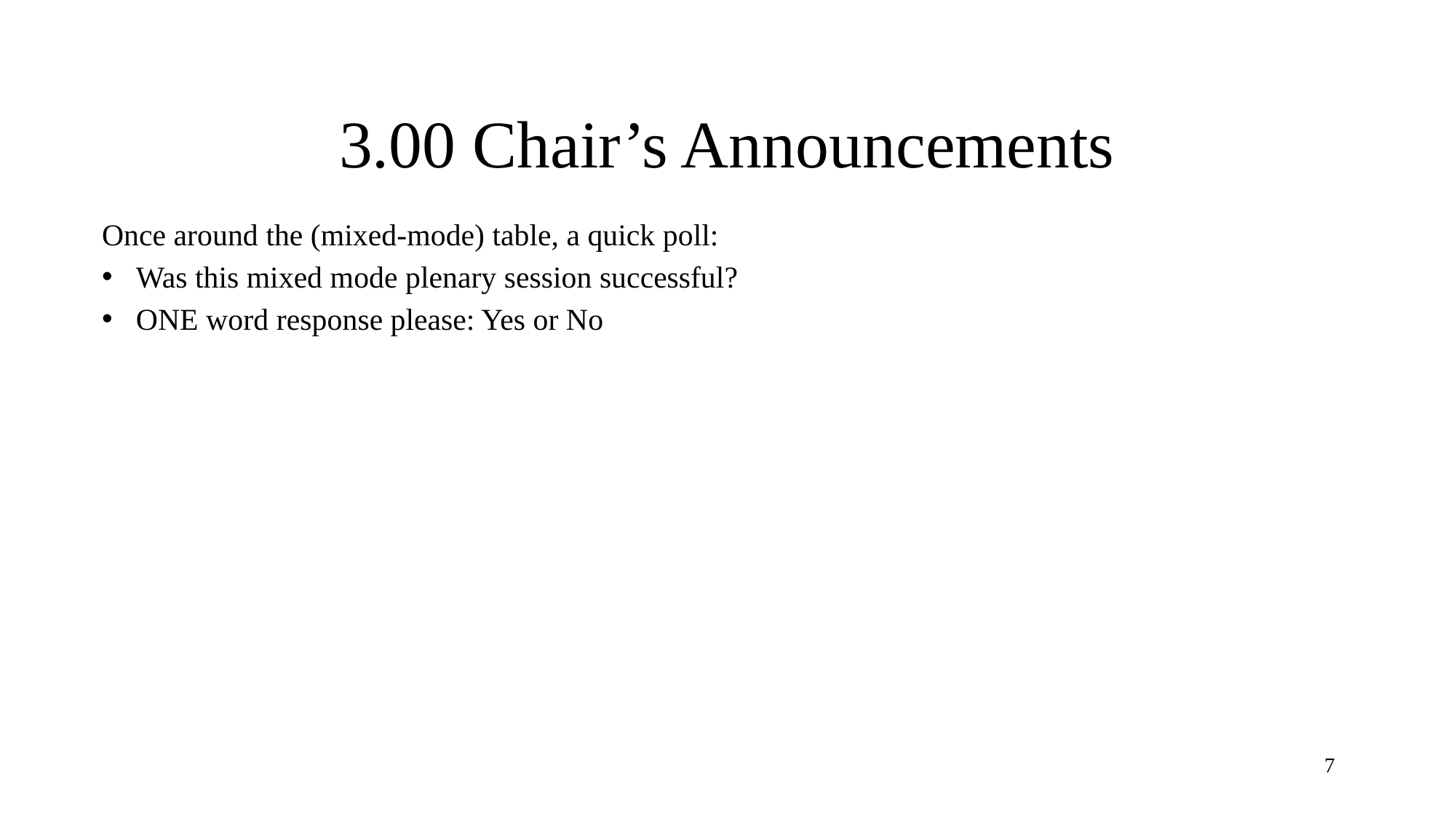

# 3.00 Chair’s Announcements
Once around the (mixed-mode) table, a quick poll:
Was this mixed mode plenary session successful?
ONE word response please: Yes or No

7